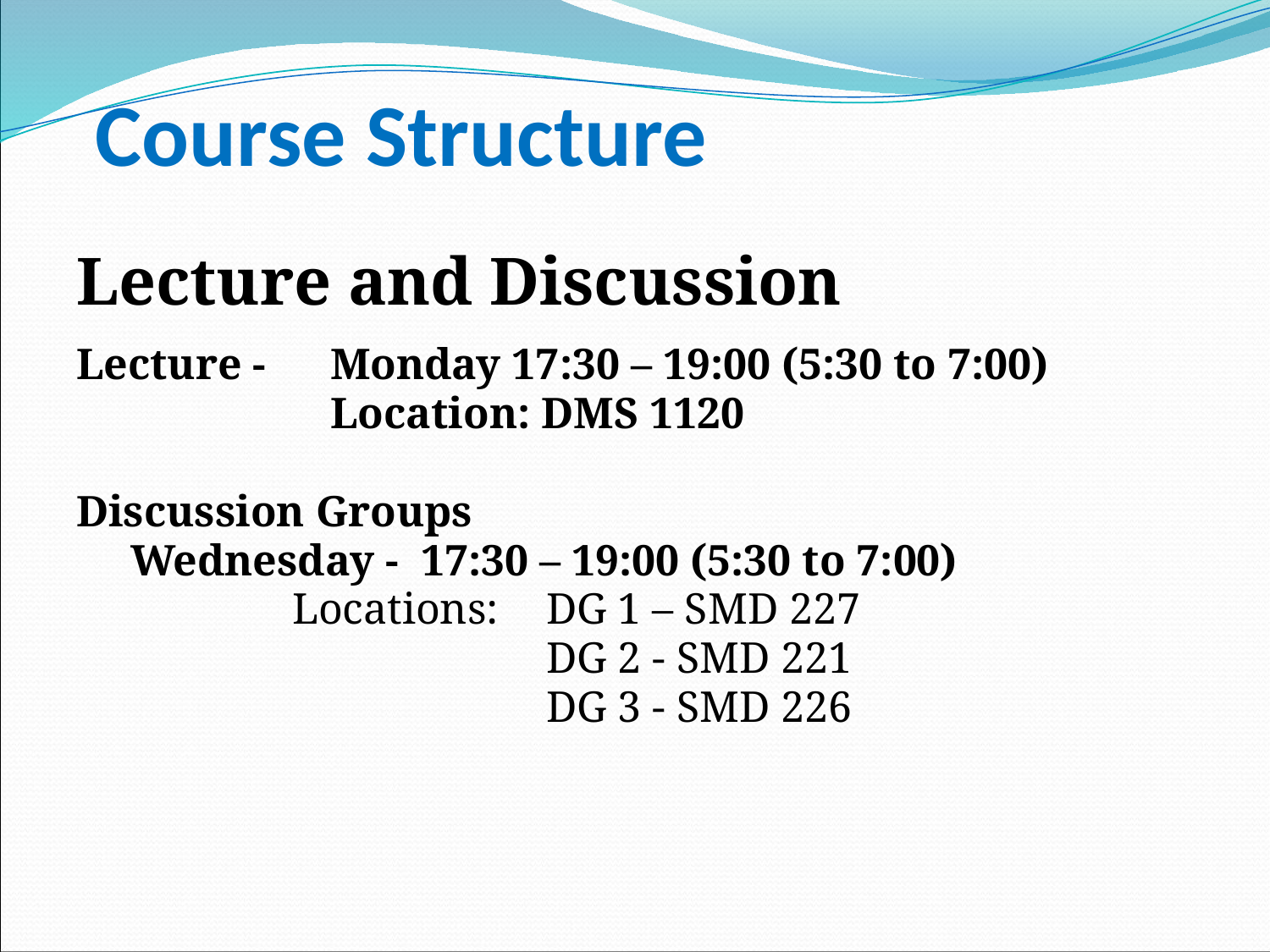

# Course Structure
Lecture and Discussion
Lecture - 	Monday 17:30 – 19:00 (5:30 to 7:00)
		Location: DMS 1120

Discussion Groups
Wednesday -  17:30 – 19:00 (5:30 to 7:00)
		Locations: 	DG 1 – SMD 227
				DG 2 - SMD 221
				DG 3 - SMD 226